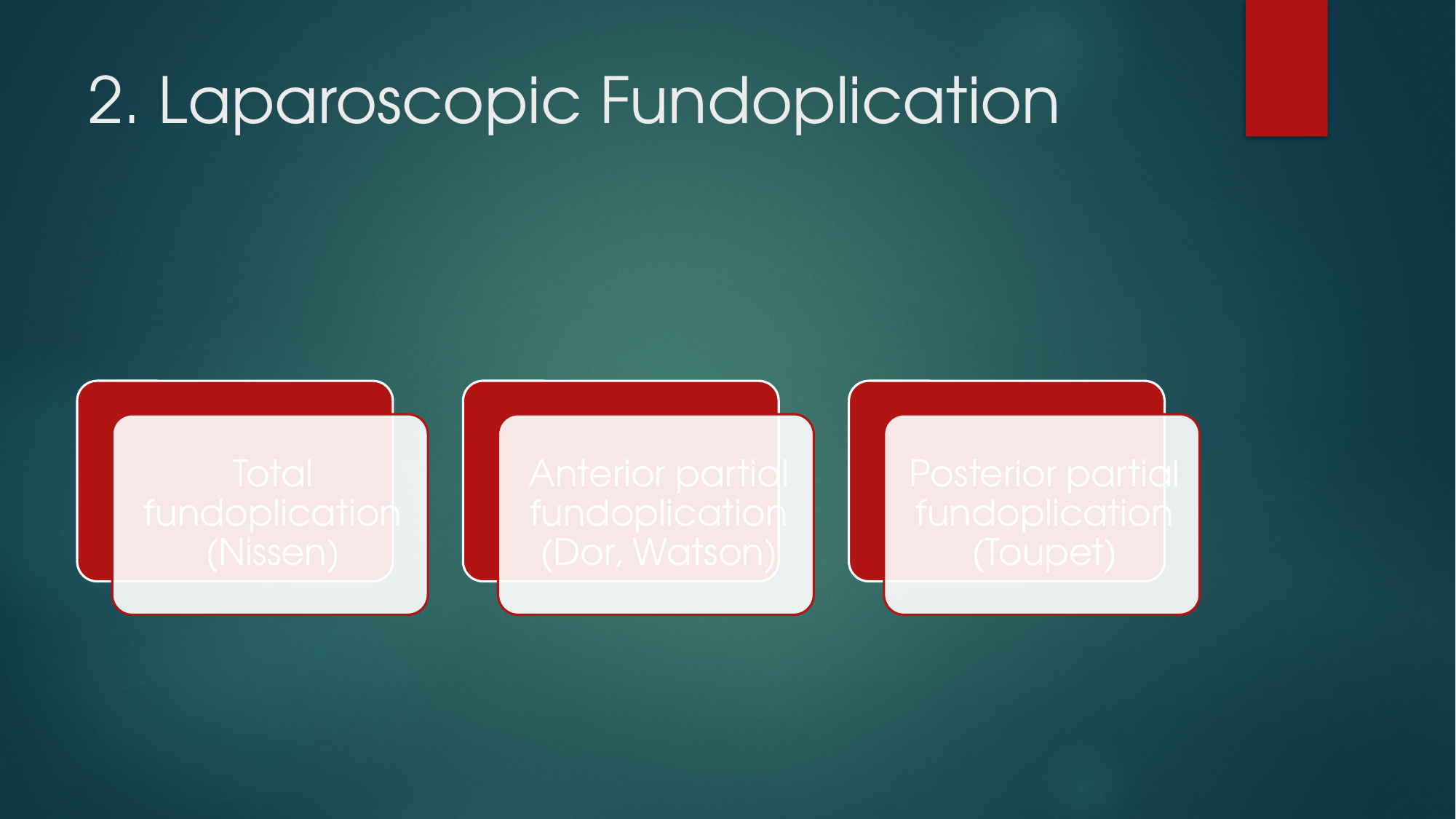

# 2. Laparoscopic Fundoplication
Total fundoplication (Nissen)
Anterior partial fundoplication (Dor, Watson)
Posterior partial fundoplication (Toupet)